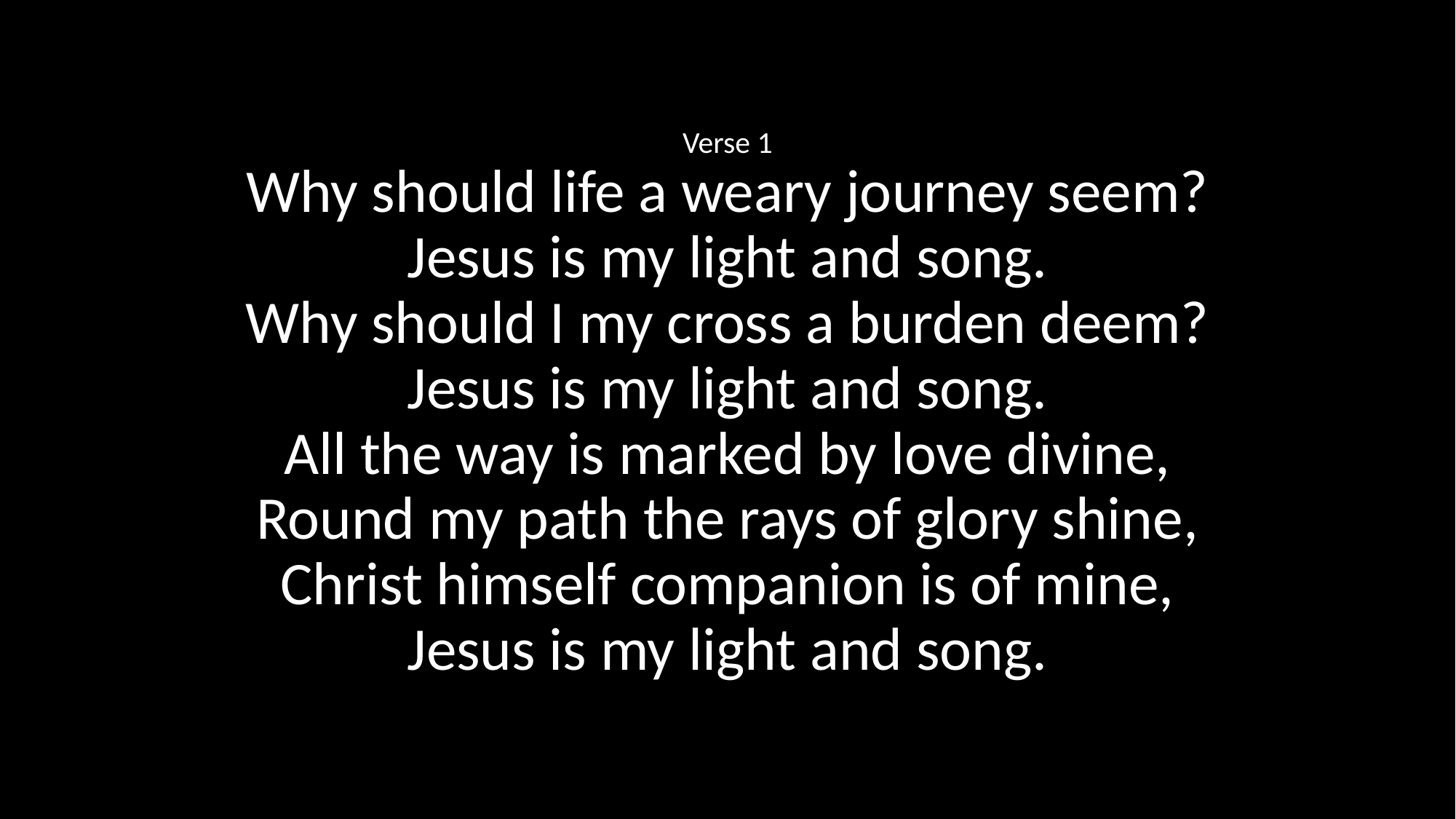

Verse 1
Why should life a weary journey seem?
Jesus is my light and song.
Why should I my cross a burden deem?
Jesus is my light and song.
All the way is marked by love divine,
Round my path the rays of glory shine,
Christ himself companion is of mine,
Jesus is my light and song.